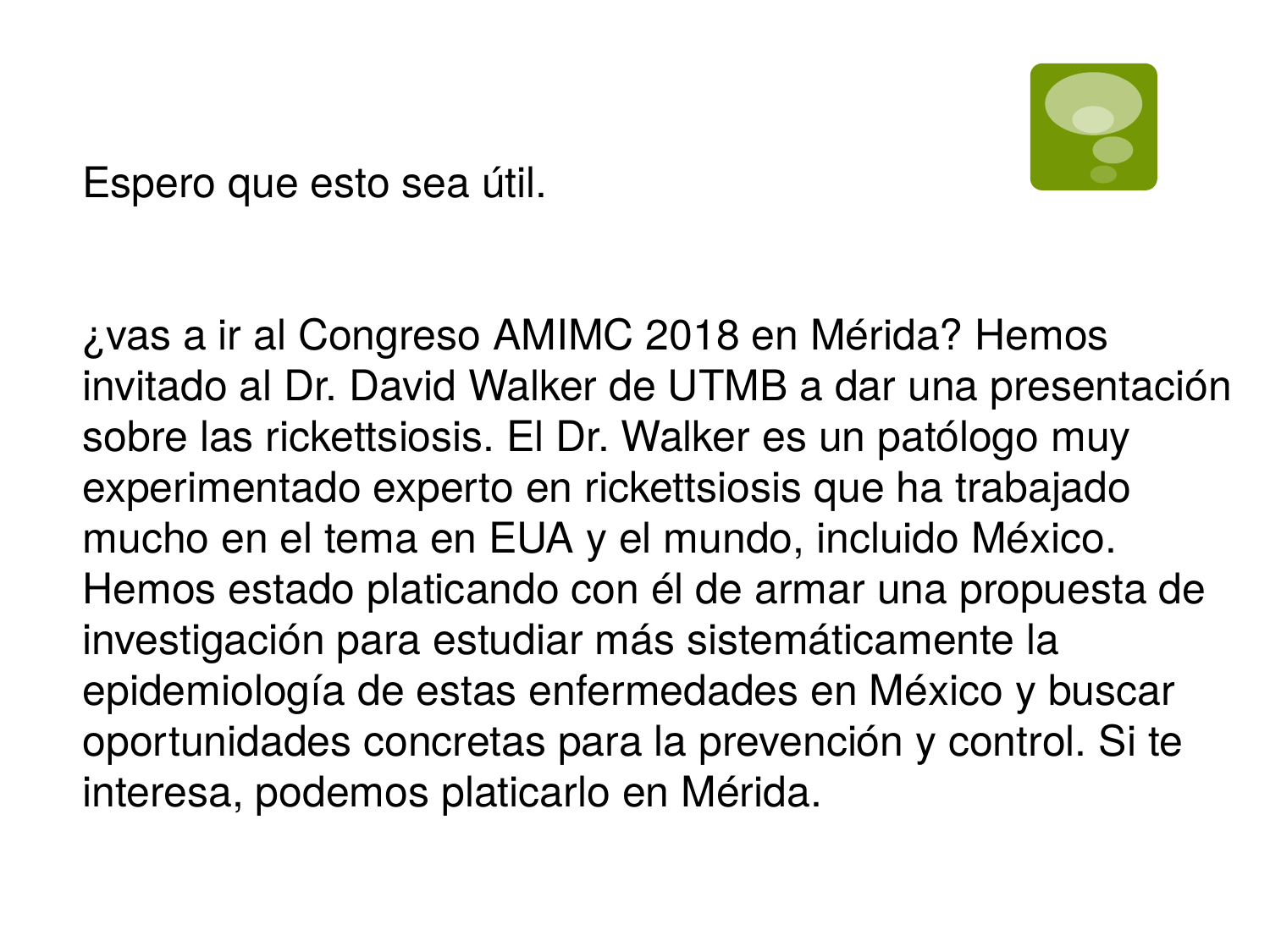

Espero que esto sea útil.

¿vas a ir al Congreso AMIMC 2018 en Mérida? Hemos invitado al Dr. David Walker de UTMB a dar una presentación sobre las rickettsiosis. El Dr. Walker es un patólogo muy experimentado experto en rickettsiosis que ha trabajado mucho en el tema en EUA y el mundo, incluido México. Hemos estado platicando con él de armar una propuesta de investigación para estudiar más sistemáticamente la epidemiología de estas enfermedades en México y buscar oportunidades concretas para la prevención y control. Si te interesa, podemos platicarlo en Mérida.